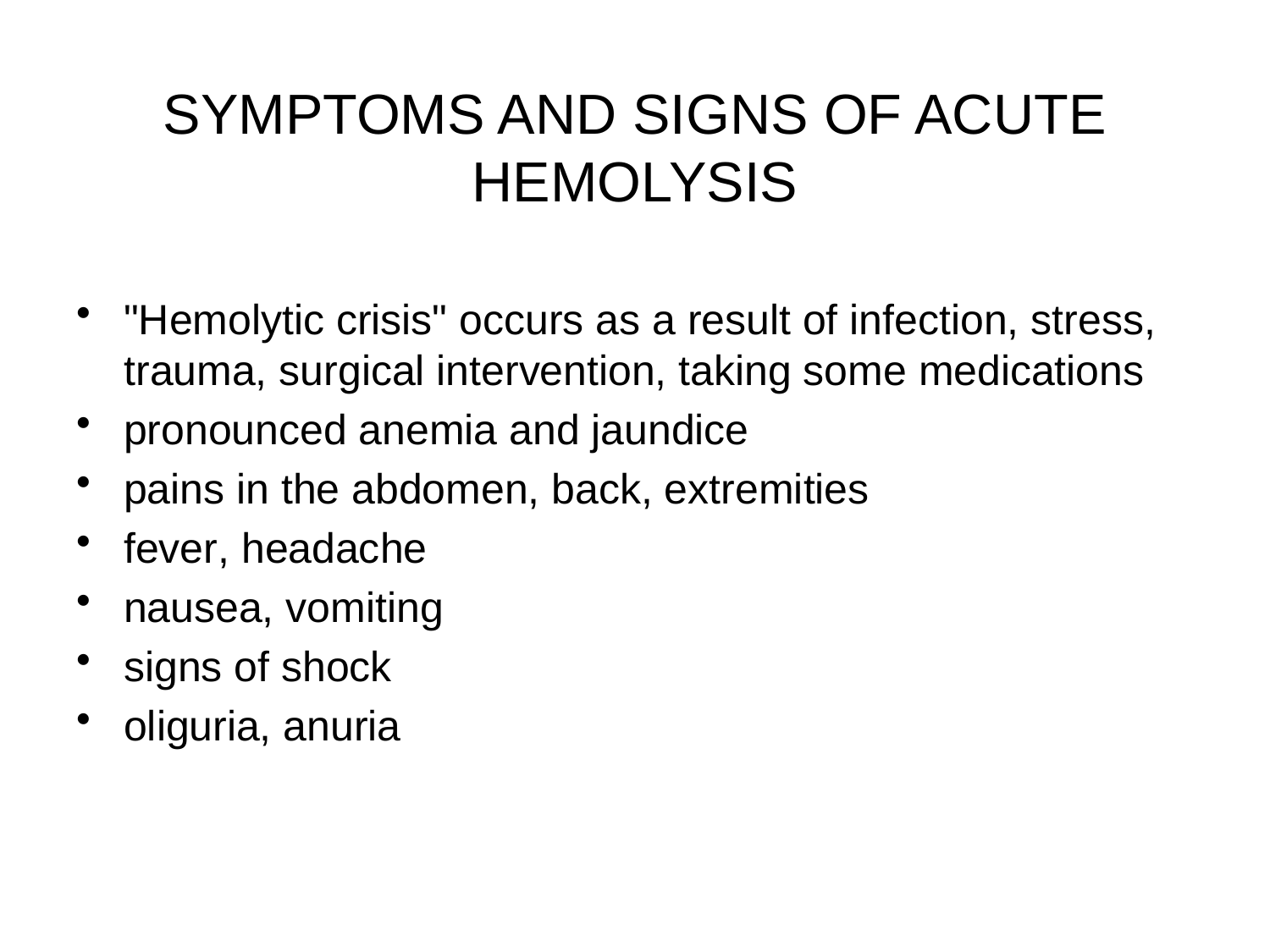

# SYMPTOMS AND SIGNS OF ACUTE HEMOLYSIS
"Hemolytic crisis" occurs as a result of infection, stress, trauma, surgical intervention, taking some medications
pronounced anemia and jaundice
pains in the abdomen, back, extremities
fever, headache
nausea, vomiting
signs of shock
oliguria, anuria